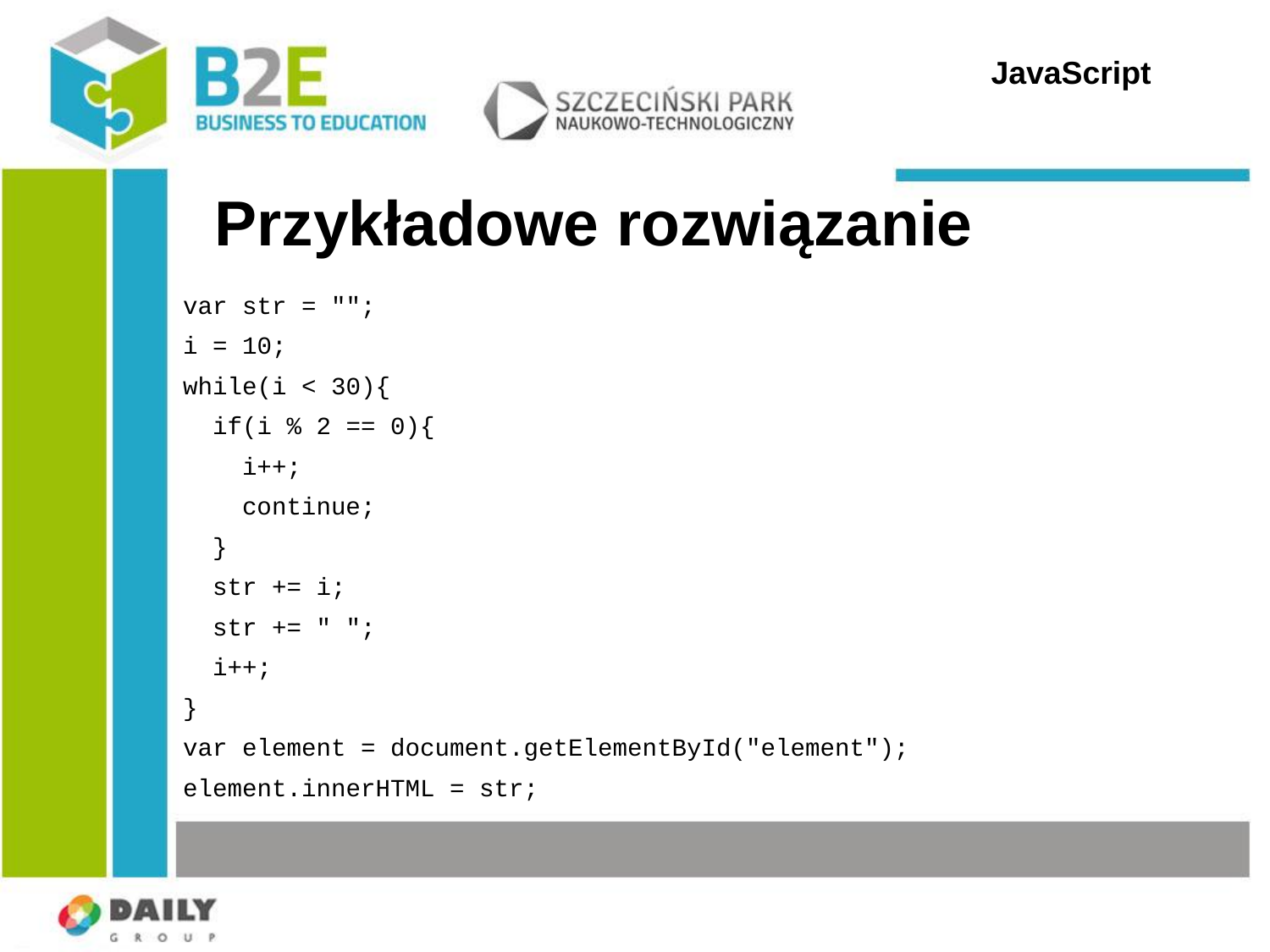

JavaScript
Przykładowe rozwiązanie
var str = "";
i = 10;
while(i < 30){
  if(i % 2 == 0){
    i++;
    continue;
  }
  str += i;
  str += " ";
  i++;
}
var element = document.getElementById("element");
element.innerHTML = str;